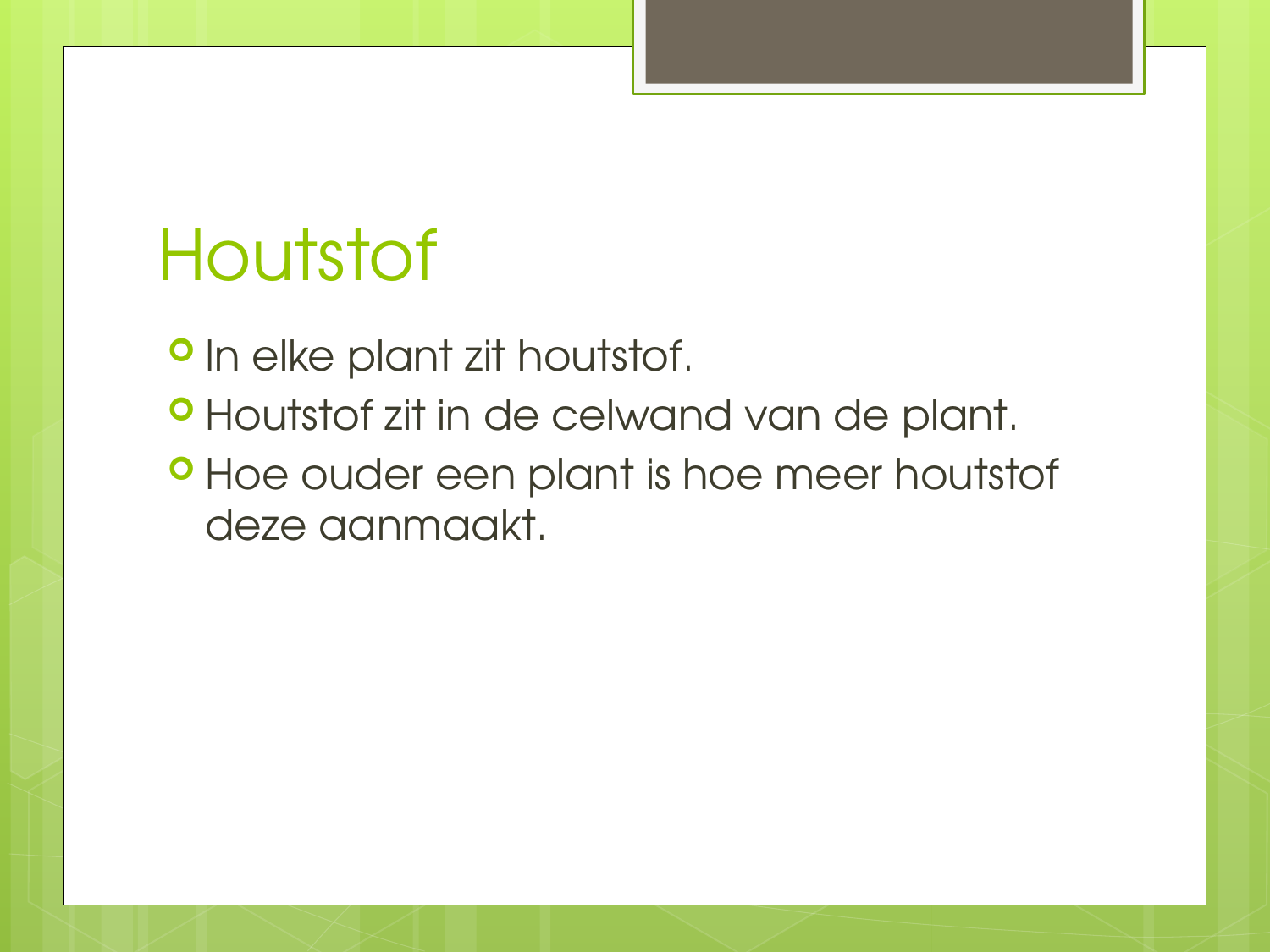

# Houtstof
In elke plant zit houtstof.
Houtstof zit in de celwand van de plant.
Hoe ouder een plant is hoe meer houtstof deze aanmaakt.